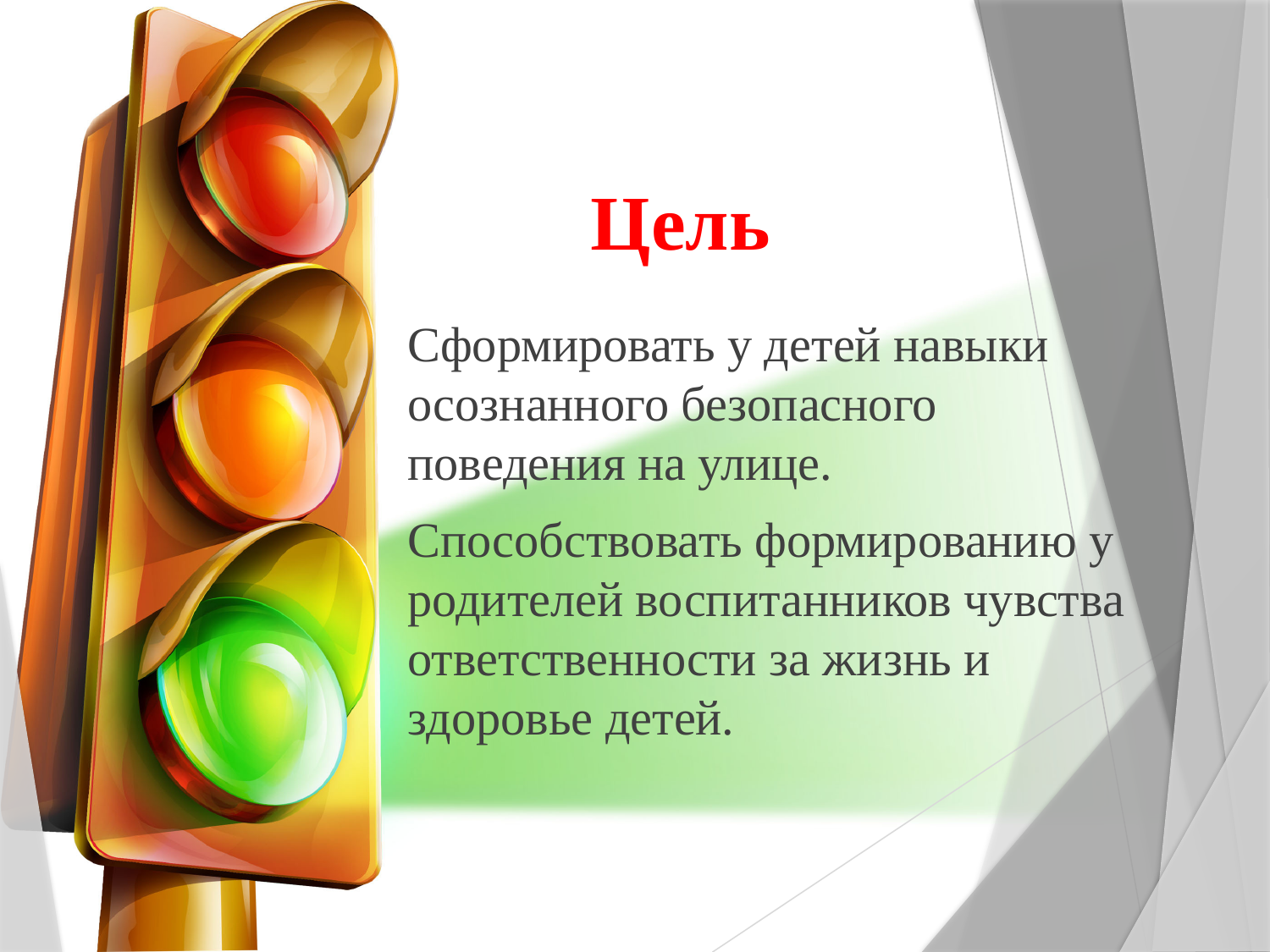

# Цель
Сформировать у детей навыки осознанного безопасного поведения на улице.
Способствовать формированию у родителей воспитанников чувства ответственности за жизнь и здоровье детей.